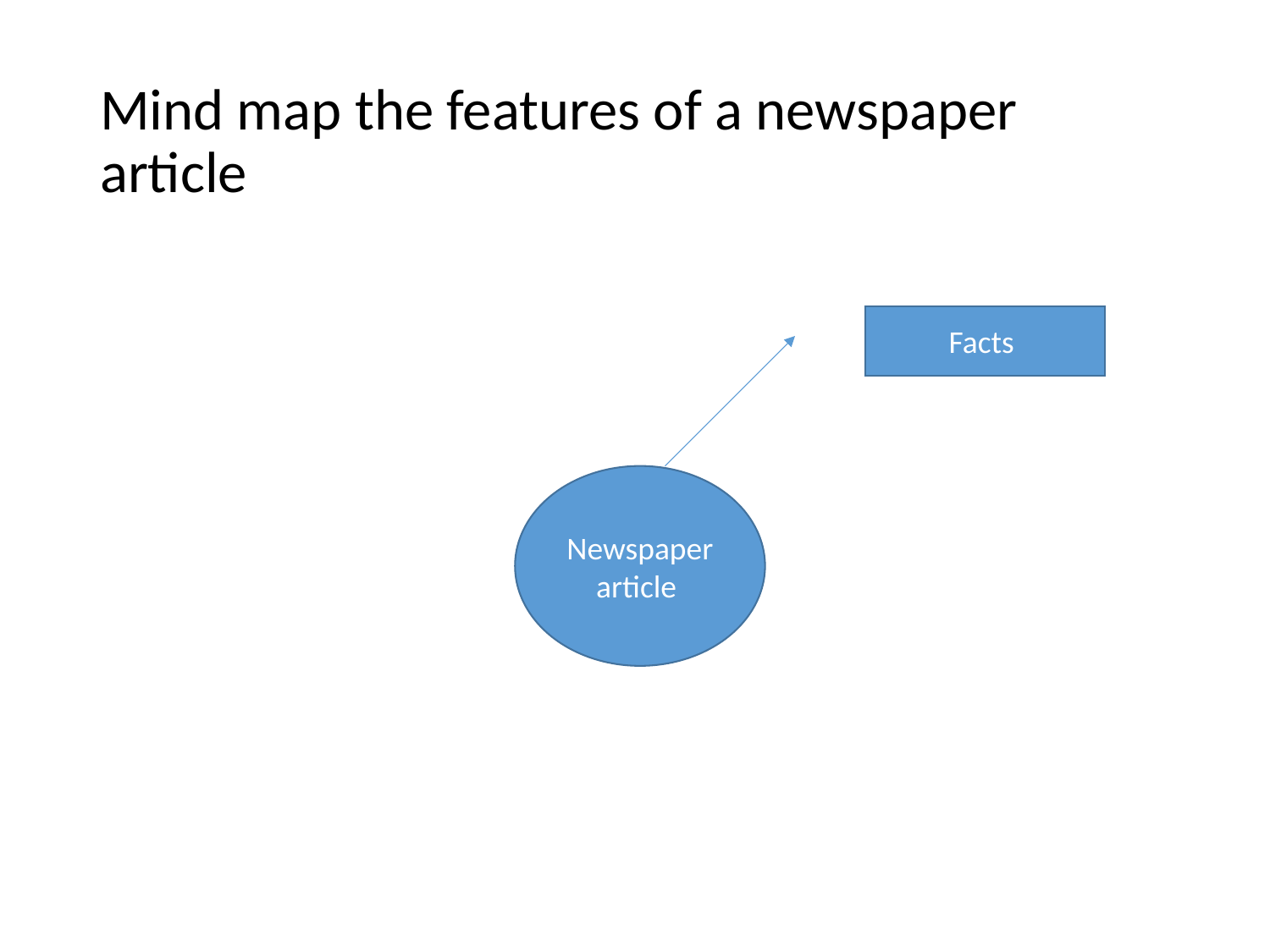

# Mind map the features of a newspaper article

Facts
Newspaper article